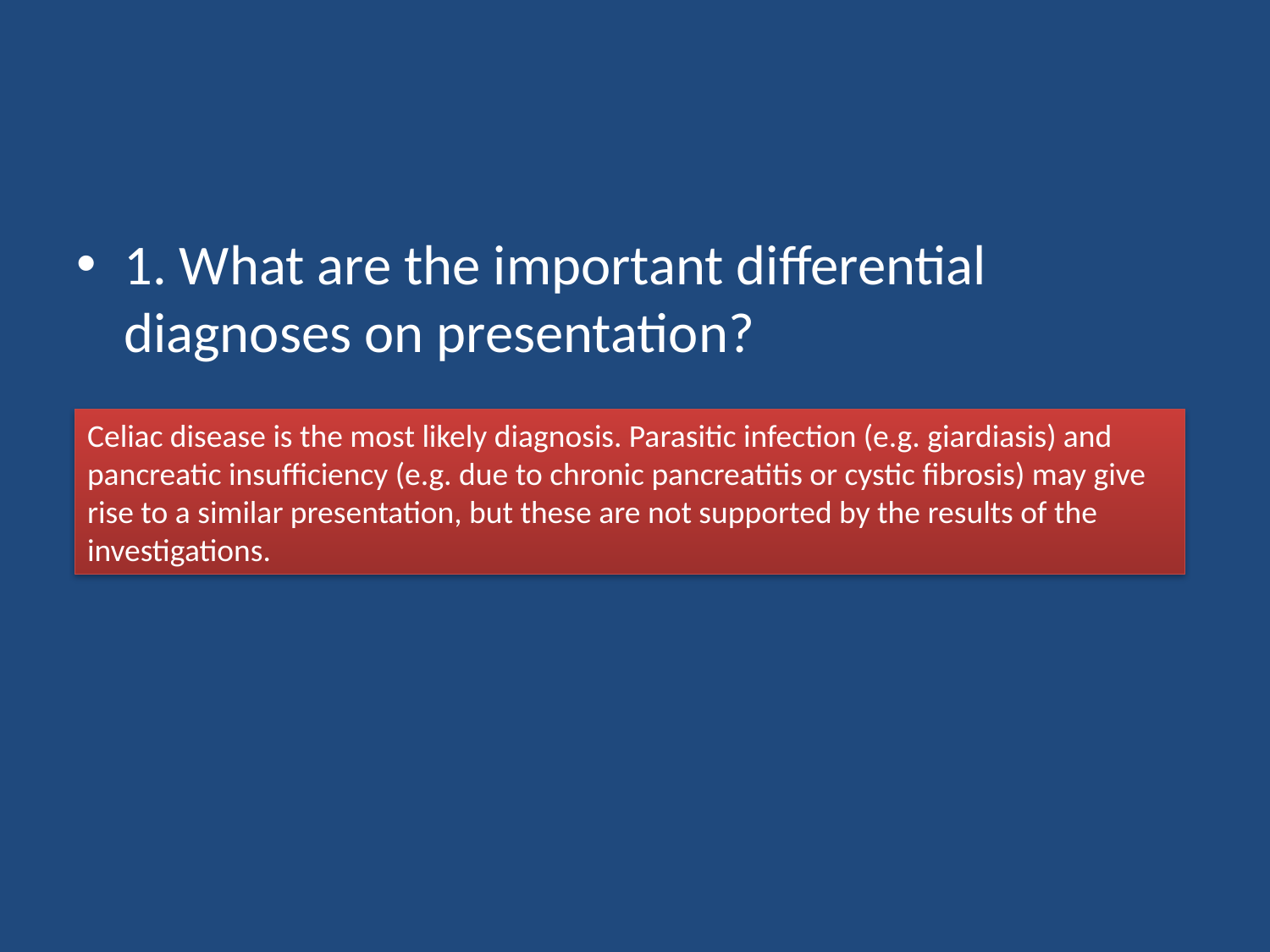

#
1. What are the important differential diagnoses on presentation?

Celiac disease is the most likely diagnosis. Parasitic infection (e.g. giardiasis) and pancreatic insufficiency (e.g. due to chronic pancreatitis or cystic fibrosis) may give rise to a similar presentation, but these are not supported by the results of the investigations.